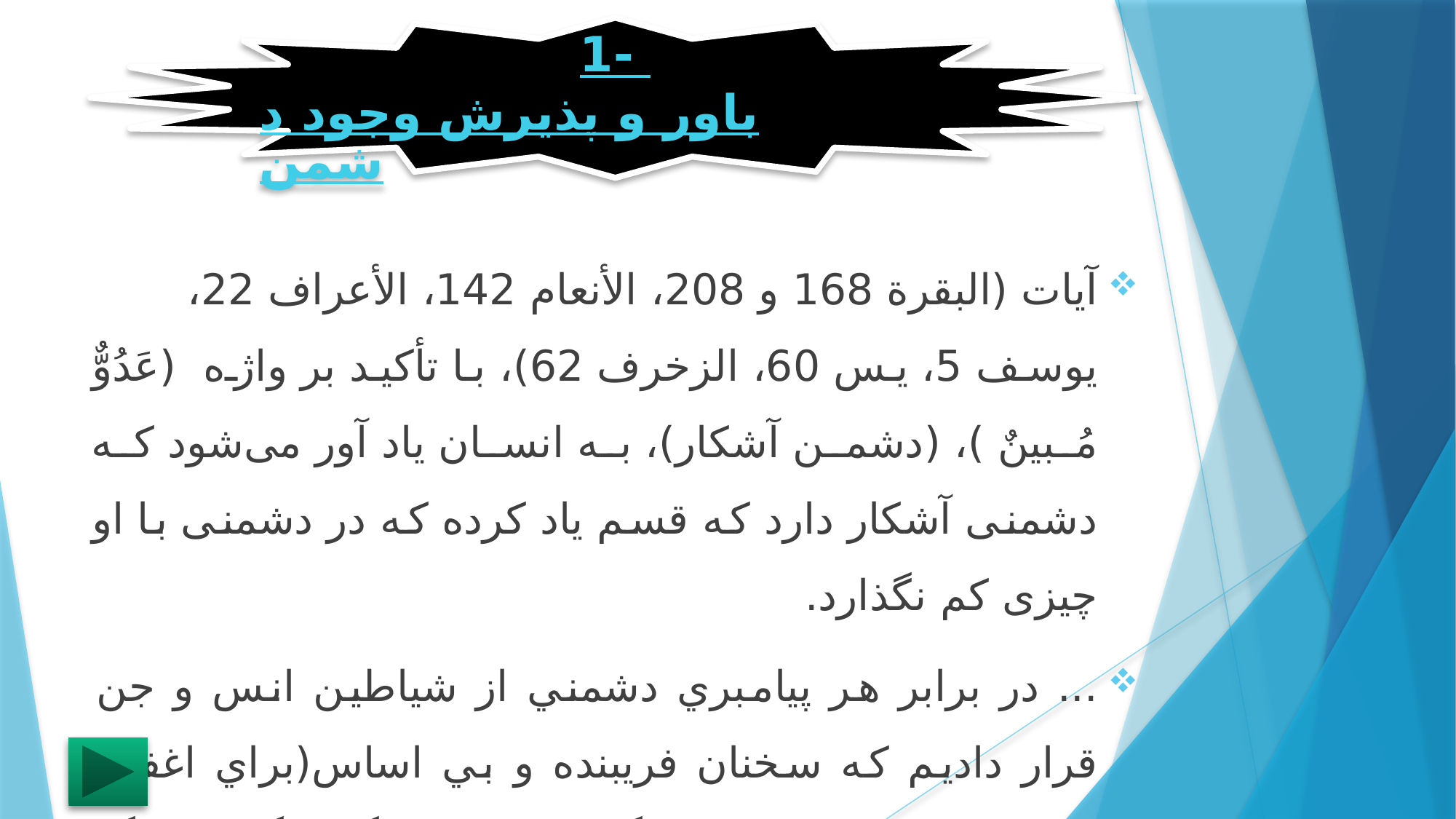

1- باور و پذیرش وجود دشمن

آیات (البقرة 168 و 208، الأنعام 142، الأعراف 22، يوسف 5، يس 60، الزخرف 62)، با تأکید بر واژه  (عَدُوٌّ مُبينٌ )، (دشمن آشکار)، به انسان یاد آور می‌شود که دشمنی آشکار دارد که قسم یاد کرده که در دشمنی با او چیزی کم نگذارد.
... در برابر هر پيامبري دشمني از شياطين انس و جن قرار داديم كه سخنان فريبنده و بي اساس(براي اغفال مردم) به طور سري (و درگوشي) به يكديگر مي‏گفتند و اگر پروردگار تو مي‏خواست چنين نمي‏كردند(انعام 112)